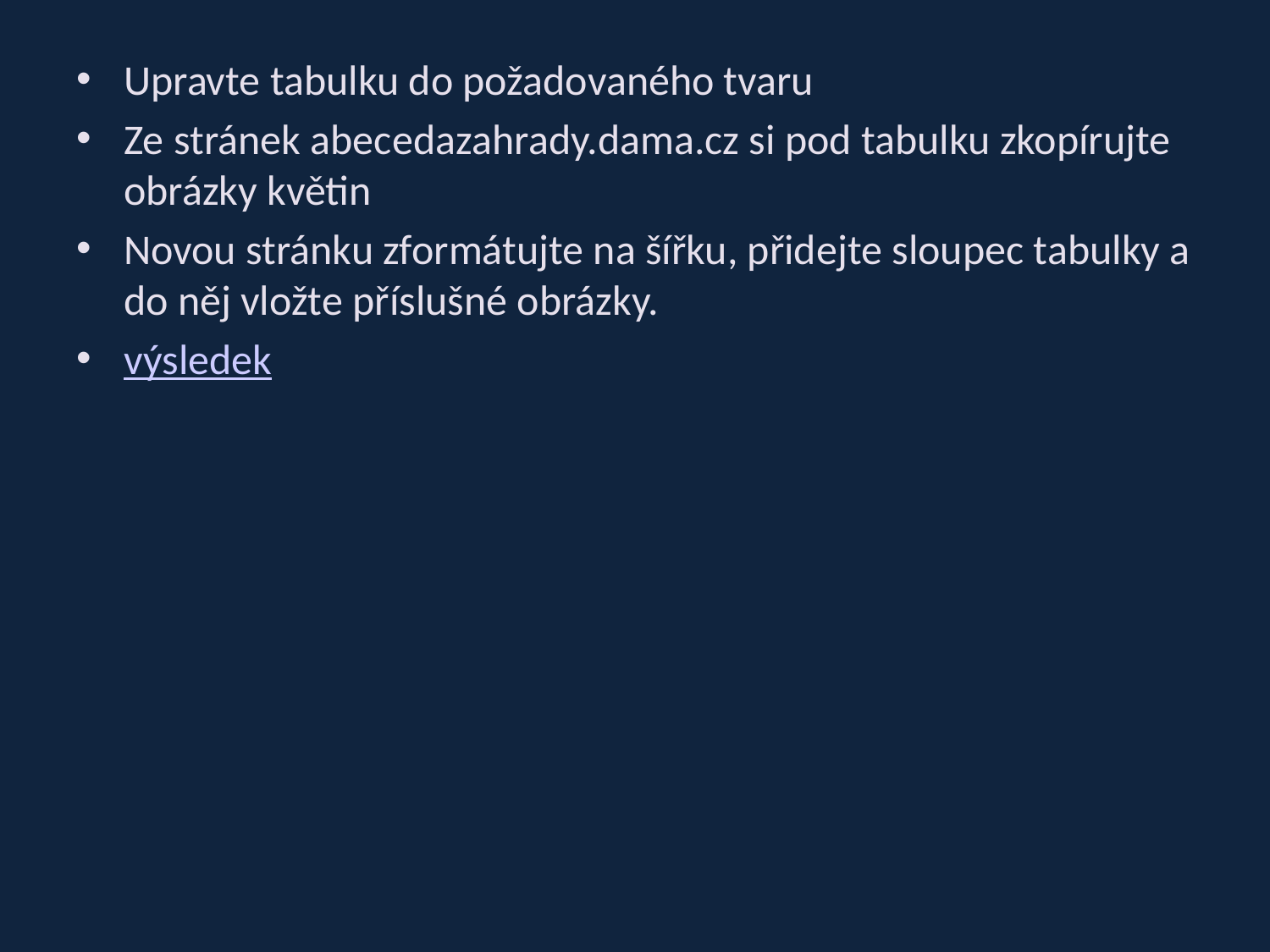

Upravte tabulku do požadovaného tvaru
Ze stránek abecedazahrady.dama.cz si pod tabulku zkopírujte obrázky květin
Novou stránku zformátujte na šířku, přidejte sloupec tabulky a do něj vložte příslušné obrázky.
výsledek